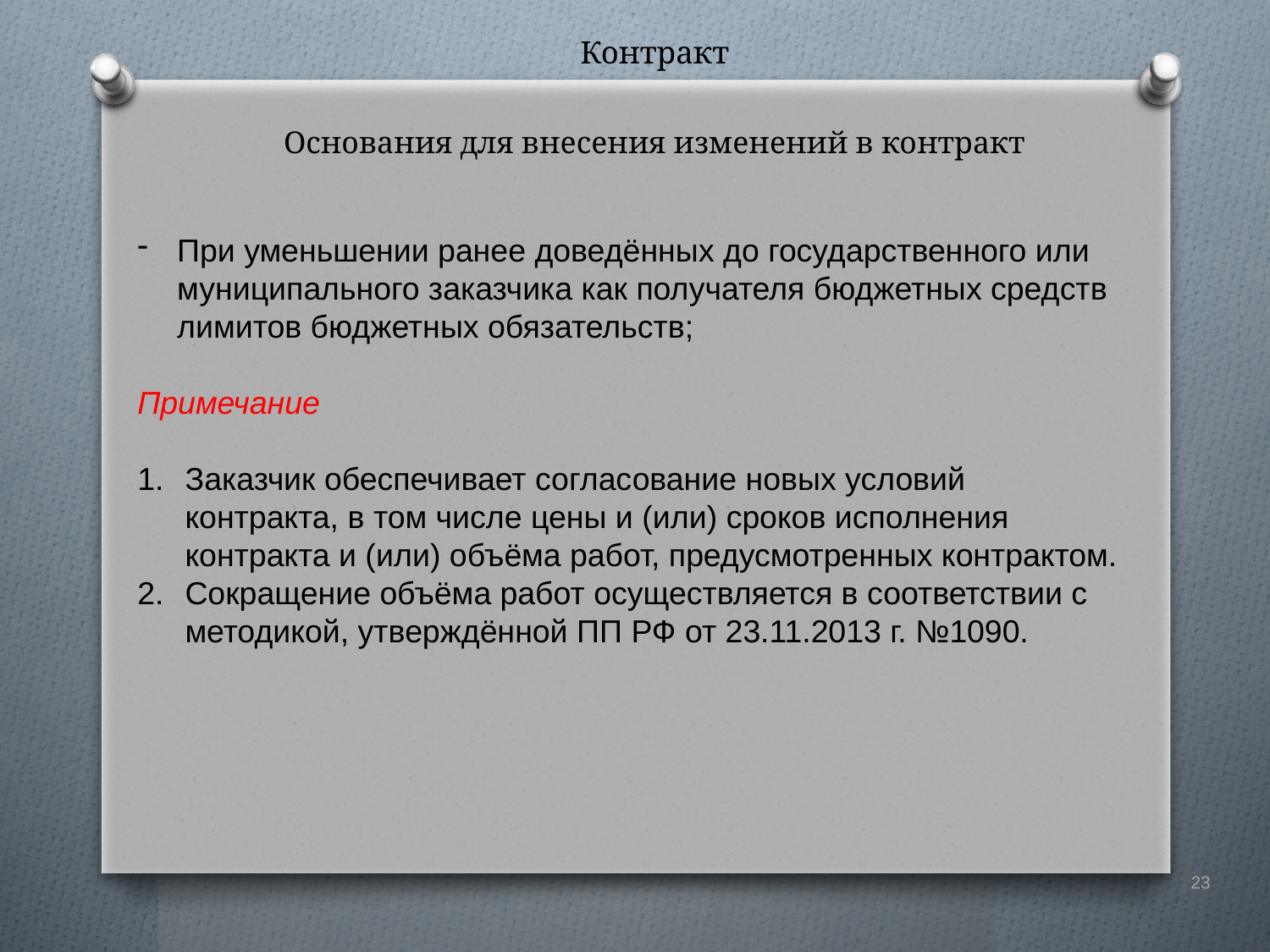

Контракт
Основания для внесения изменений в контракт

При уменьшении ранее доведённых до государственного или муниципального заказчика как получателя бюджетных средств лимитов бюджетных обязательств;

Примечание

Заказчик обеспечивает согласование новых условий контракта, в том числе цены и (или) сроков исполнения контракта и (или) объёма работ, предусмотренных контрактом.
Сокращение объёма работ осуществляется в соответствии с методикой, утверждённой ПП РФ от 23.11.2013 г. №1090.

23